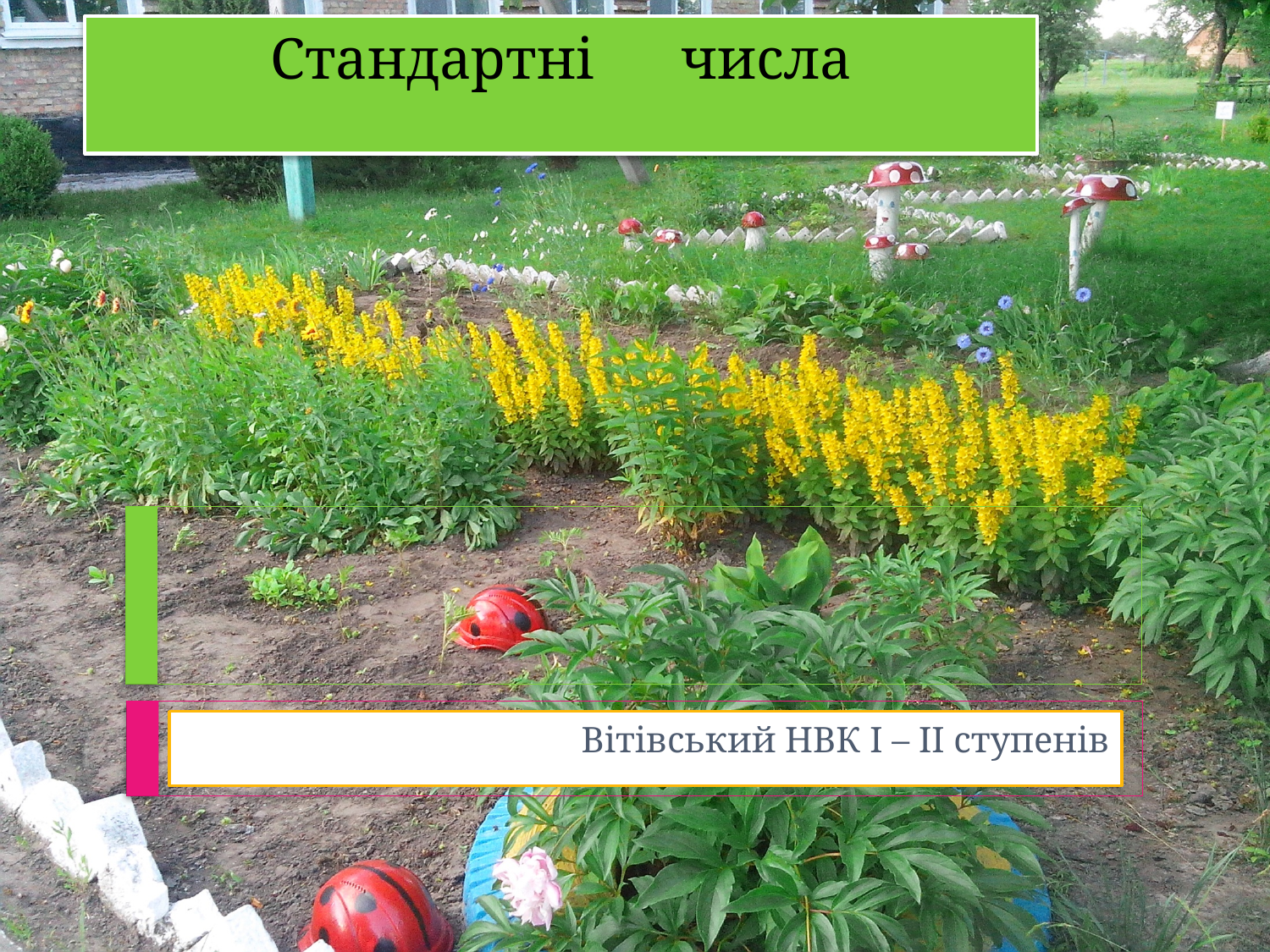

# Стандартні      числа
Вітівський НВК І – ІІ ступенів